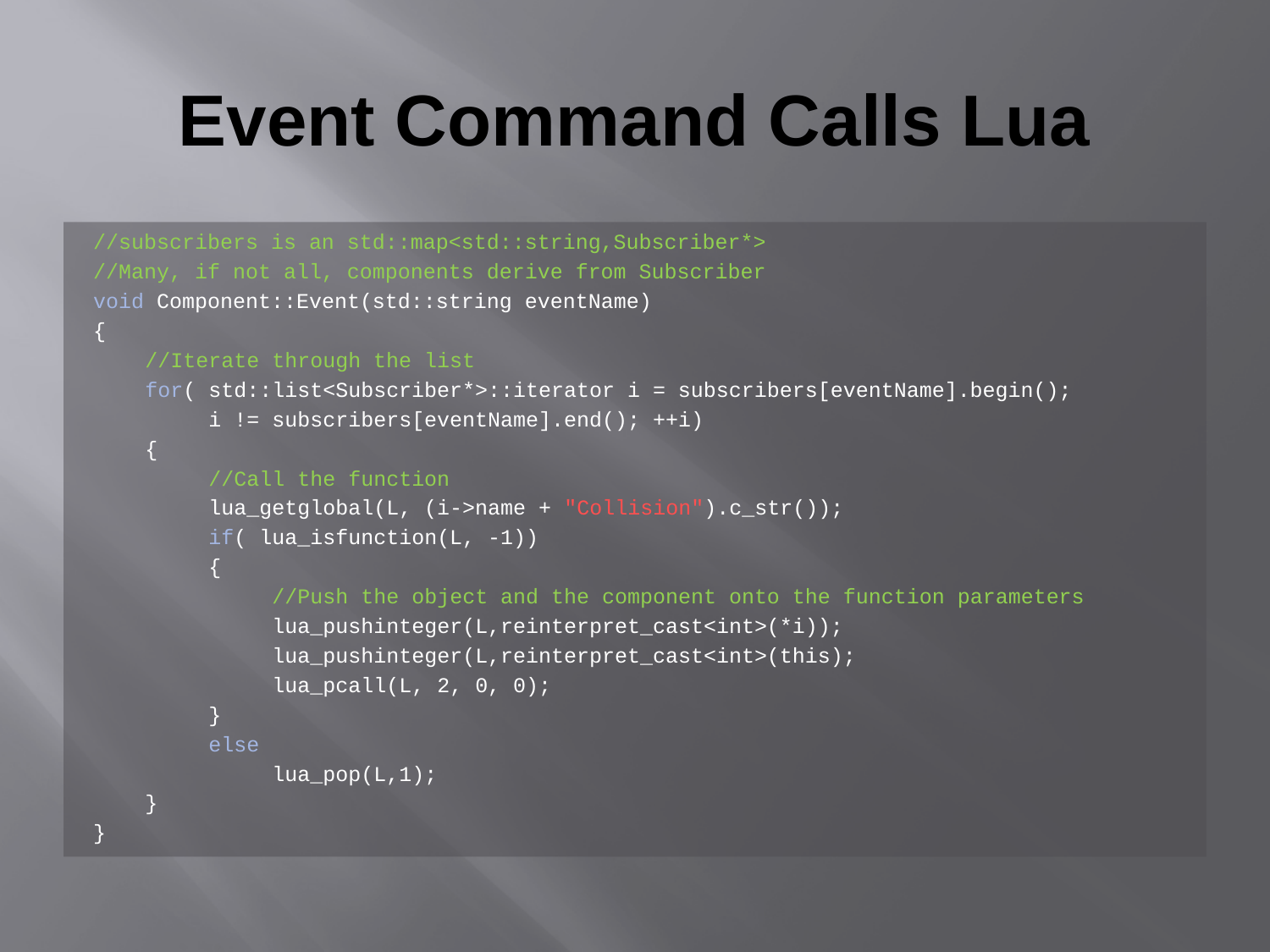

# Event Command Calls Lua
//subscribers is an std::map<std::string,Subscriber*>
//Many, if not all, components derive from Subscriber
void Component::Event(std::string eventName)
{
	//Iterate through the list
	for( std::list<Subscriber*>::iterator i = subscribers[eventName].begin();
		i != subscribers[eventName].end(); ++i)
	{
		//Call the function
		lua_getglobal(L, (i->name + "Collision").c_str());
		if( lua_isfunction(L, -1))
		{
			//Push the object and the component onto the function parameters
			lua_pushinteger(L,reinterpret_cast<int>(*i));
			lua_pushinteger(L,reinterpret_cast<int>(this);
			lua_pcall(L, 2, 0, 0);
		}
		else
			lua_pop(L,1);
	}
}